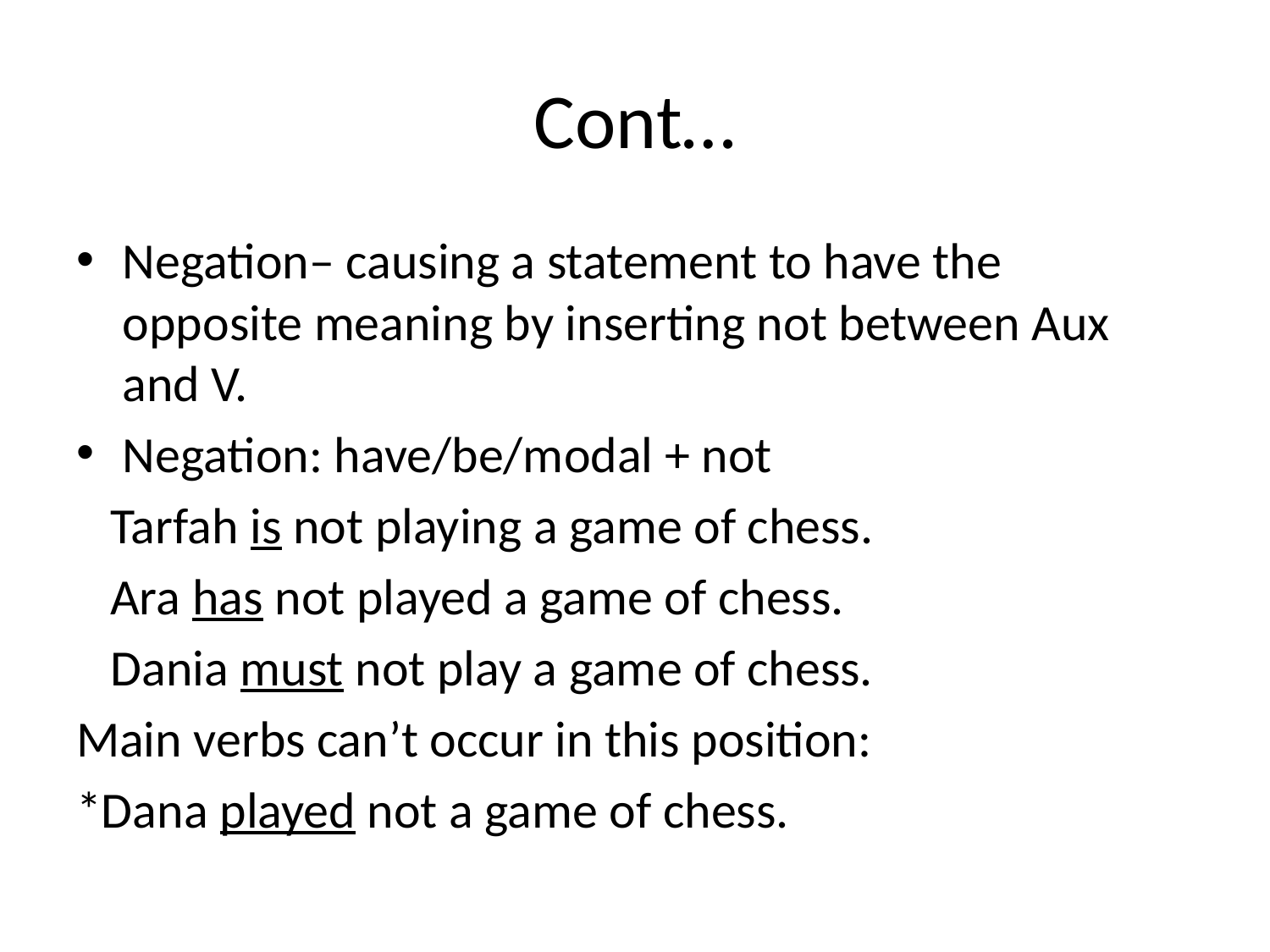

# Cont…
Negation– causing a statement to have the opposite meaning by inserting not between Aux and V.
Negation: have/be/modal + not
   Tarfah is not playing a game of chess.
   Ara has not played a game of chess.
   Dania must not play a game of chess.
Main verbs can’t occur in this position:
*Dana played not a game of chess.